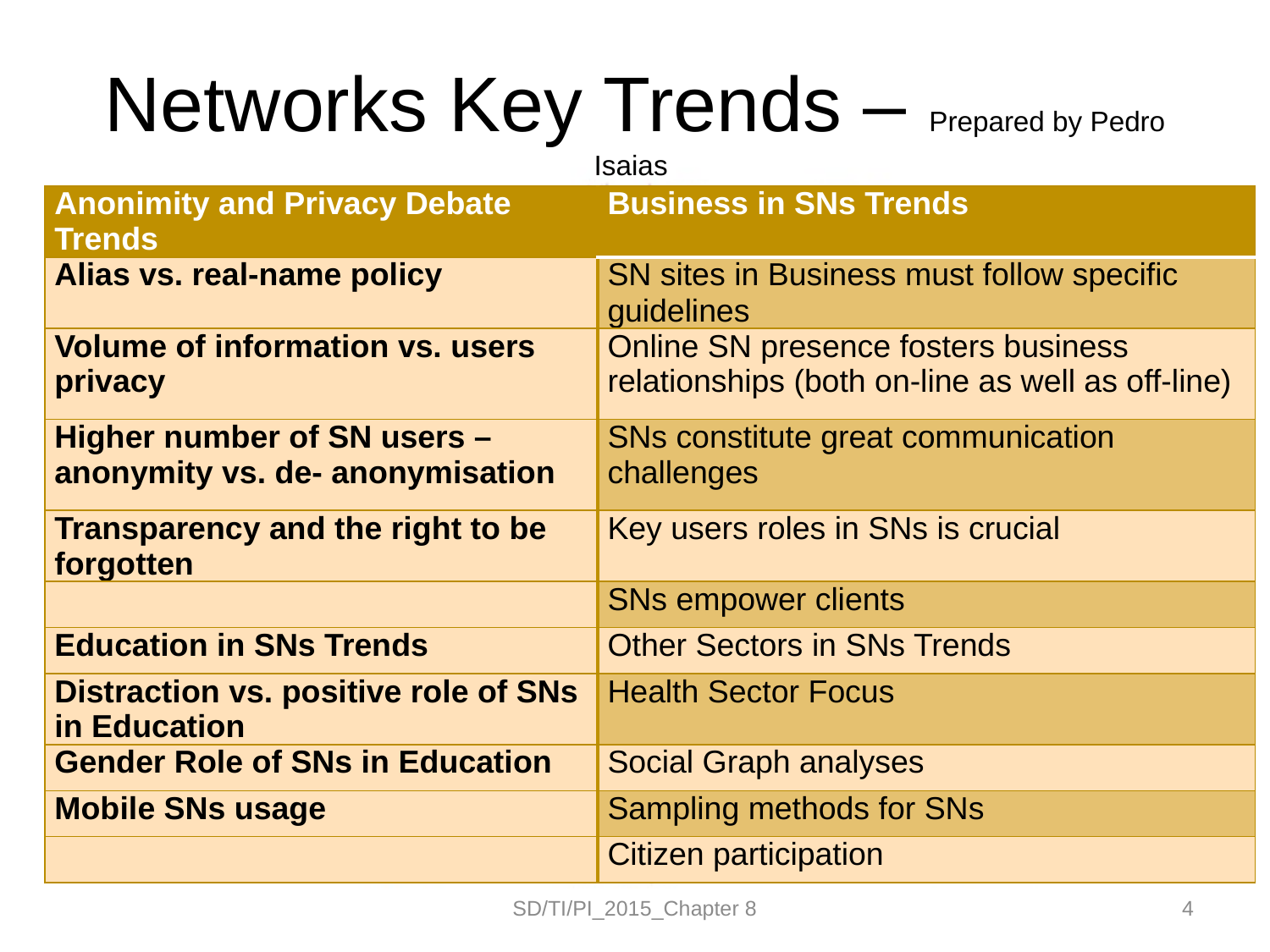

# Networks Key Trends – Prepared by Pedro Isaias
| Anonimity and Privacy Debate Trends | Business in SNs Trends |
| --- | --- |
| Alias vs. real-name policy | SN sites in Business must follow specific guidelines |
| Volume of information vs. users privacy | Online SN presence fosters business relationships (both on-line as well as off-line) |
| Higher number of SN users – anonymity vs. de- anonymisation | SNs constitute great communication challenges |
| Transparency and the right to be forgotten | Key users roles in SNs is crucial |
|  | SNs empower clients |
| Education in SNs Trends | Other Sectors in SNs Trends |
| Distraction vs. positive role of SNs in Education | Health Sector Focus |
| Gender Role of SNs in Education | Social Graph analyses |
| Mobile SNs usage | Sampling methods for SNs |
|  | Citizen participation |
SD/TI/PI_2015_Chapter 8
4